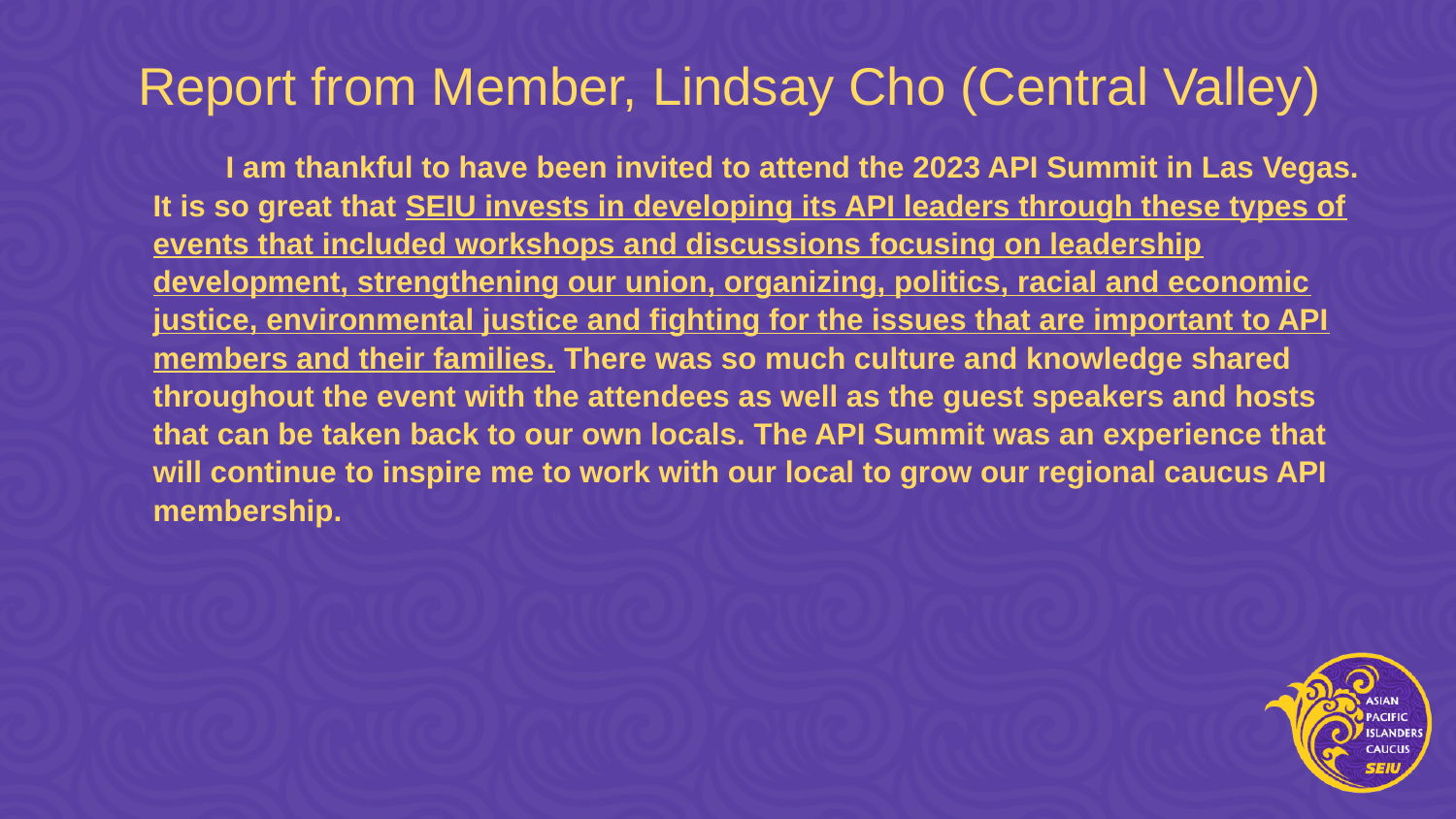

# Report from Member, Lindsay Cho (Central Valley)
I am thankful to have been invited to attend the 2023 API Summit in Las Vegas. It is so great that SEIU invests in developing its API leaders through these types of events that included workshops and discussions focusing on leadership development, strengthening our union, organizing, politics, racial and economic justice, environmental justice and fighting for the issues that are important to API members and their families. There was so much culture and knowledge shared throughout the event with the attendees as well as the guest speakers and hosts that can be taken back to our own locals. The API Summit was an experience that will continue to inspire me to work with our local to grow our regional caucus API membership.